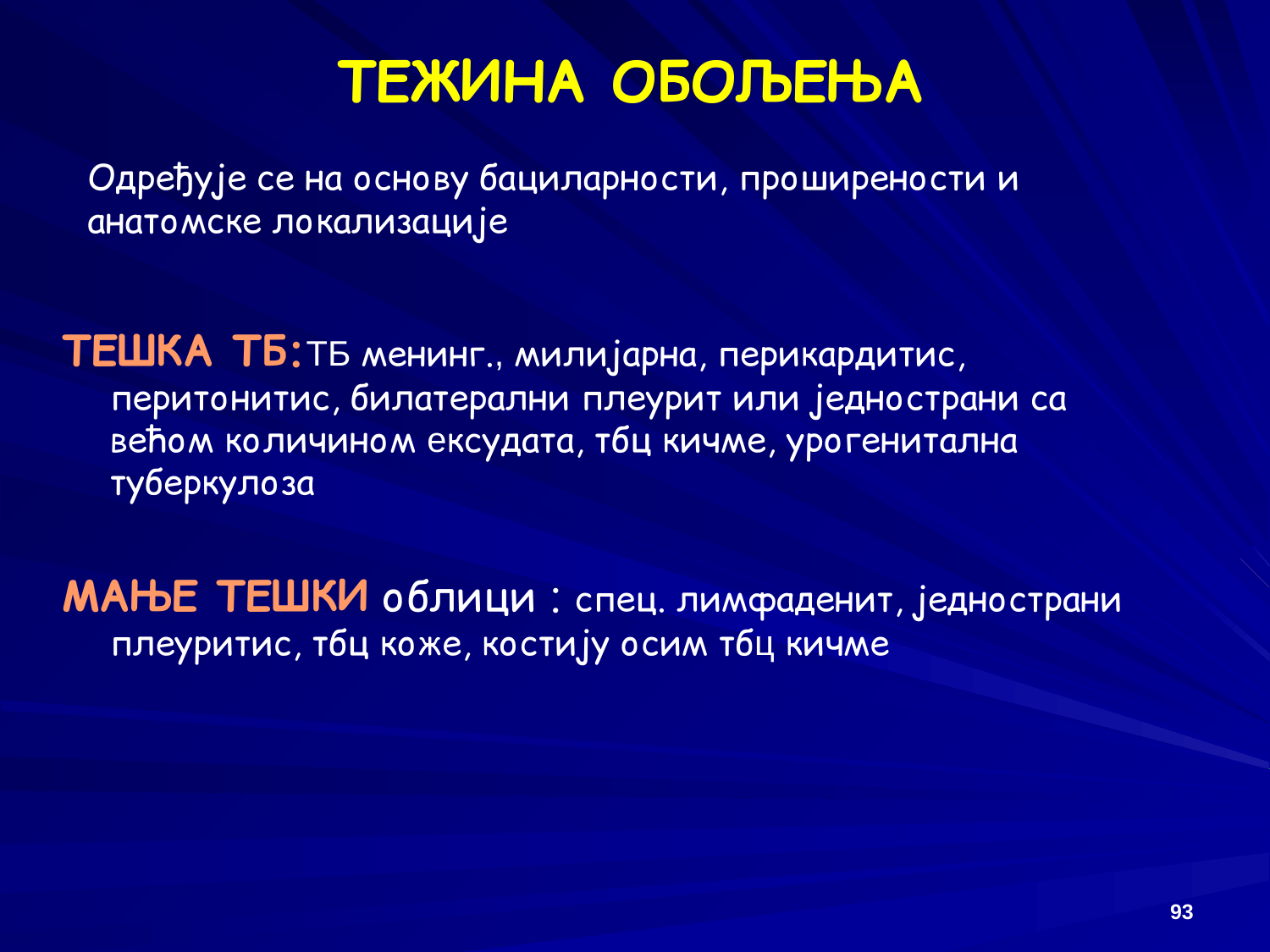

# ТЕЖИНА ОБОЉЕЊА
Одређује се на основу бациларности, проширености и анатомске локализације

ТЕШКА ТБ:ТБ менинг., милијарна, перикардитис, перитонитис, билатерални плеурит или једнострани са већом количином ексудата, тбц кичме, урогенитална туберкулоза

МАЊЕ ТЕШКИ облици : спец. лимфаденит, једнострани плеуритис, тбц коже, костију осим тбц кичме

93